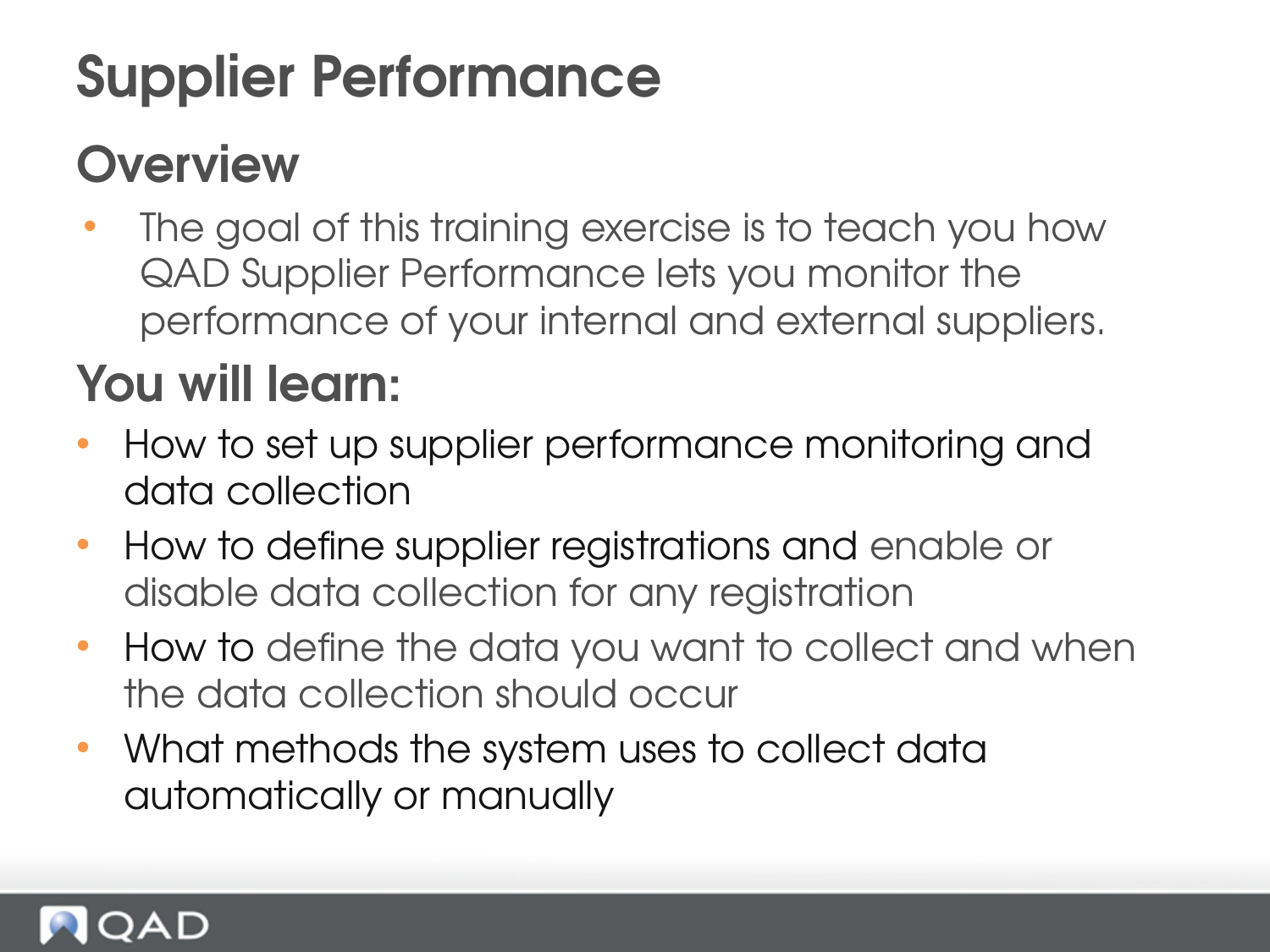

# Supplier Performance
Overview
The goal of this training exercise is to teach you how QAD Supplier Performance lets you monitor the performance of your internal and external suppliers.
You will learn:
How to set up supplier performance monitoring and data collection
How to define supplier registrations and enable or disable data collection for any registration
How to define the data you want to collect and when the data collection should occur
What methods the system uses to collect data automatically or manually